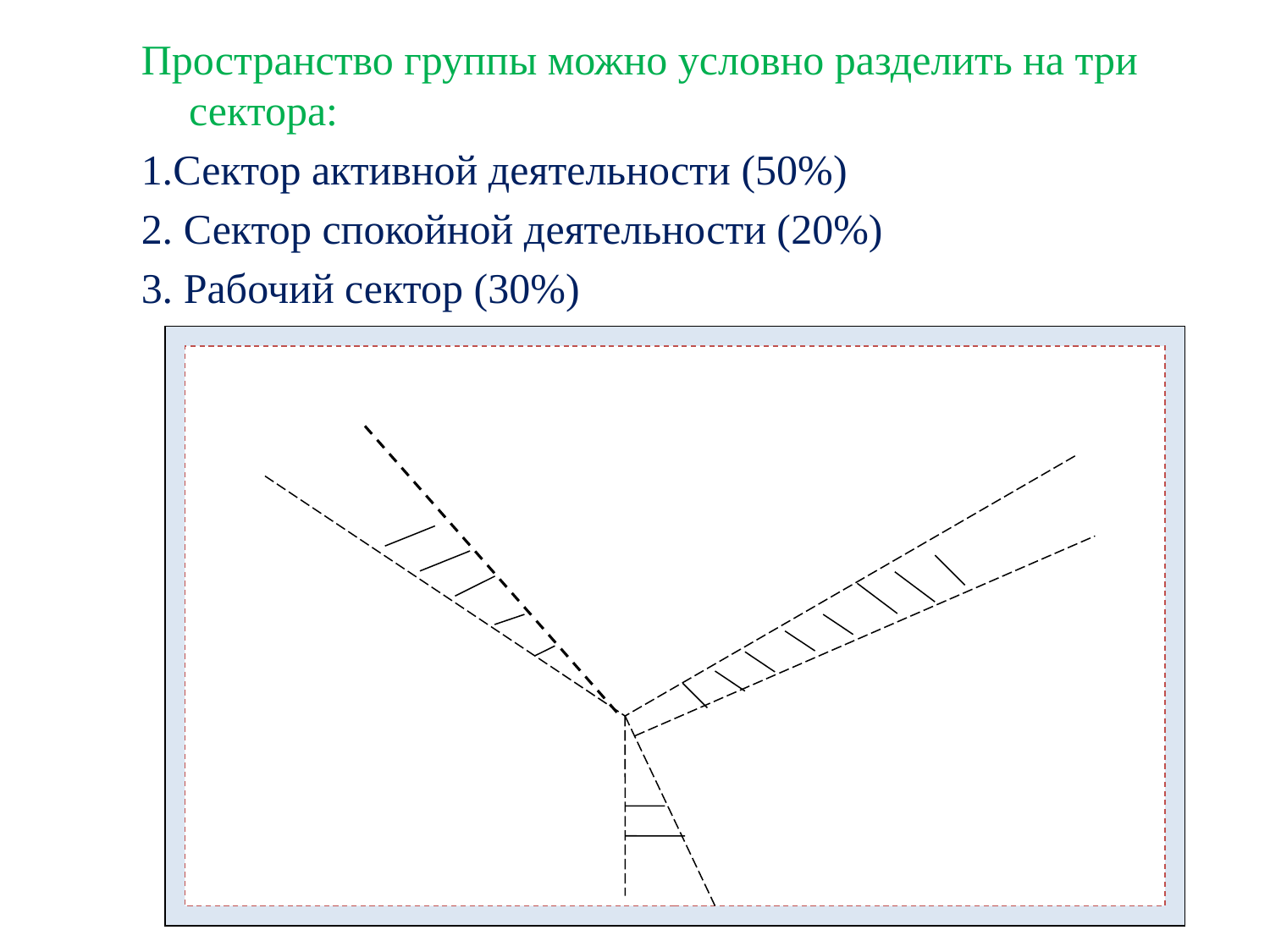

Пространство группы можно условно разделить на три сектора:
1.Сектор активной деятельности (50%)
2. Сектор спокойной деятельности (20%)
3. Рабочий сектор (30%)